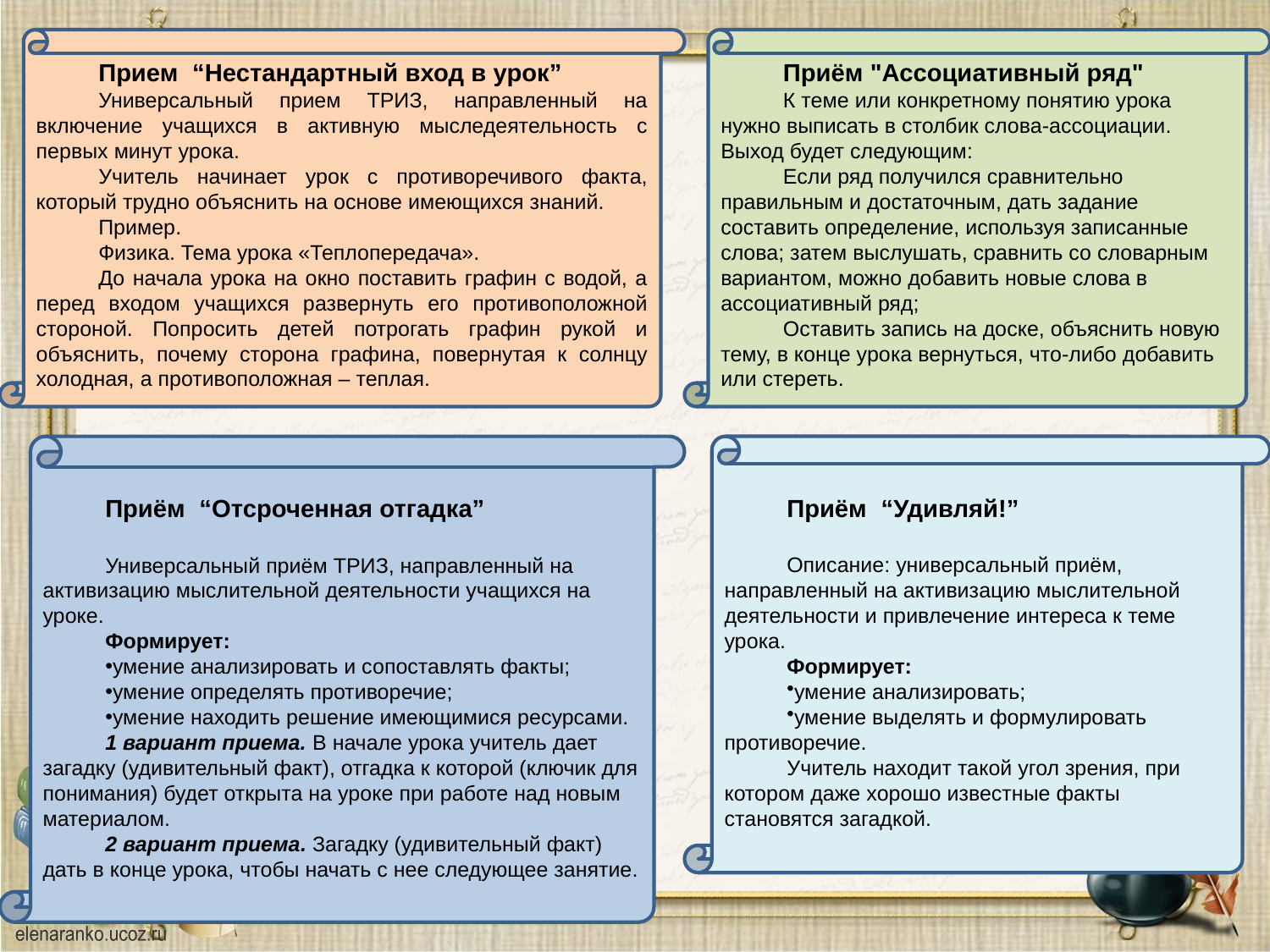

Прием  “Нестандартный вход в урок”
Универсальный прием ТРИЗ, направленный на включение учащихся в активную мыследеятельность с первых минут урока.
Учитель начинает урок с противоречивого факта, который трудно объяснить на основе имеющихся знаний.
Пример.
Физика. Тема урока «Теплопередача».
До начала урока на окно поставить графин с водой, а перед входом учащихся развернуть его противоположной стороной. Попросить детей потрогать графин рукой и объяснить, почему сторона графина, повернутая к солнцу холодная, а противоположная – теплая.
Приём "Ассоциативный ряд"
К теме или конкретному понятию урока нужно выписать в столбик слова-ассоциации. Выход будет следующим:
Если ряд получился сравнительно правильным и достаточным, дать задание составить определение, используя записанные слова; затем выслушать, сравнить со словарным вариантом, можно добавить новые слова в ассоциативный ряд;
Оставить запись на доске, объяснить новую тему, в конце урока вернуться, что-либо добавить или стереть.
Приём  “Отсроченная отгадка”

Универсальный приём ТРИЗ, направленный на активизацию мыслительной деятельности учащихся на уроке.
Формирует:
умение анализировать и сопоставлять факты;
умение определять противоречие;
умение находить решение имеющимися ресурсами.
1 вариант приема. В начале урока учитель дает загадку (удивительный факт), отгадка к которой (ключик для понимания) будет открыта на уроке при работе над новым материалом.
2 вариант приема. Загадку (удивительный факт) дать в конце урока, чтобы начать с нее следующее занятие.
Приём  “Удивляй!”

Описание: универсальный приём, направленный на активизацию мыслительной деятельности и привлечение интереса к теме урока.
Формирует:
умение анализировать;
умение выделять и формулировать противоречие.
Учитель находит такой угол зрения, при котором даже хорошо известные факты становятся загадкой.